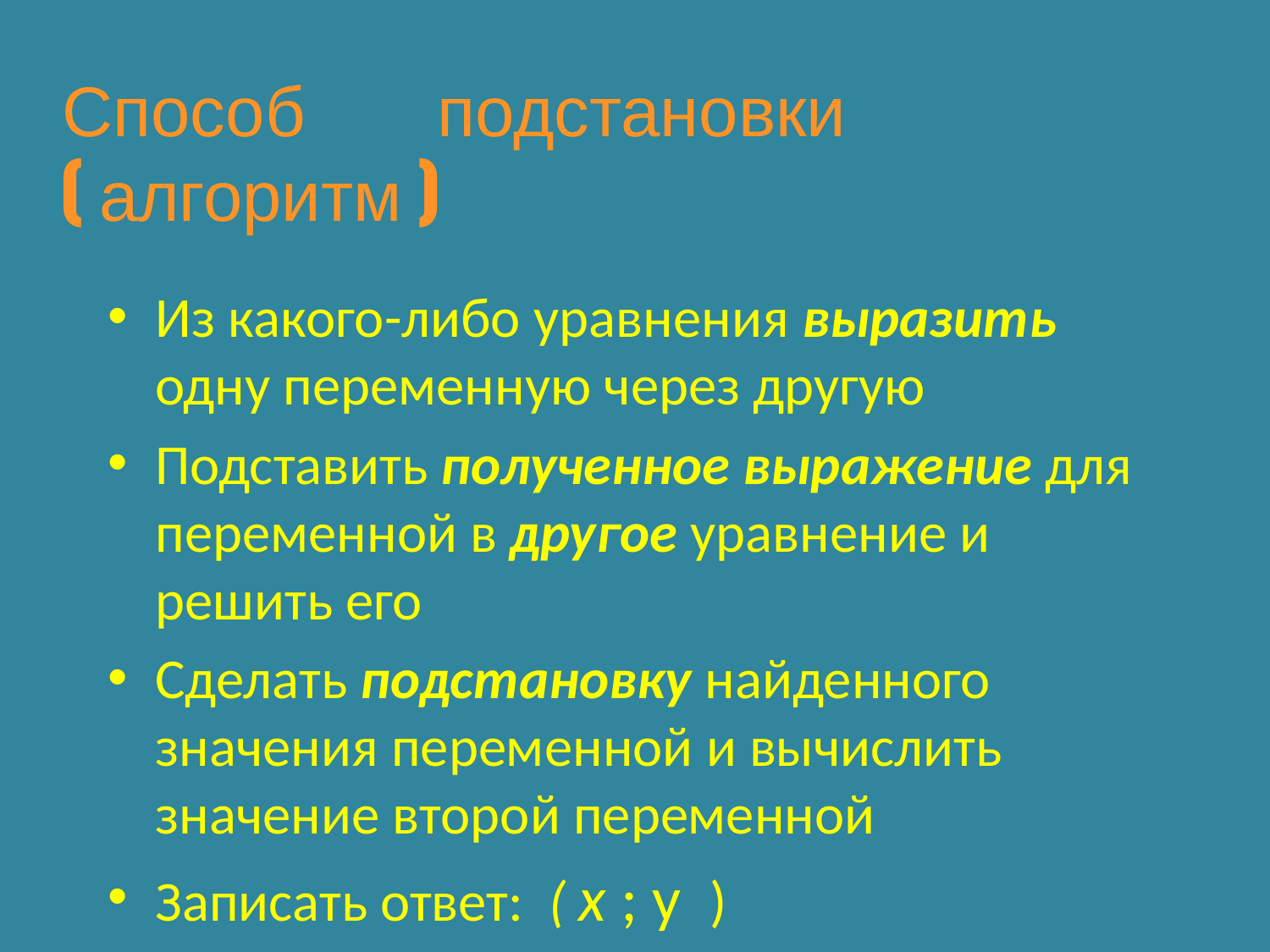

Способ        подстановки  ( алгоритм )

Из какого-либо уравнения выразить одну переменную через другую
Подставить полученное выражение для переменной в другое уравнение и решить его
Сделать подстановку найденного значения переменной и вычислить значение второй переменной
Записать ответ:  ( х ; у  )